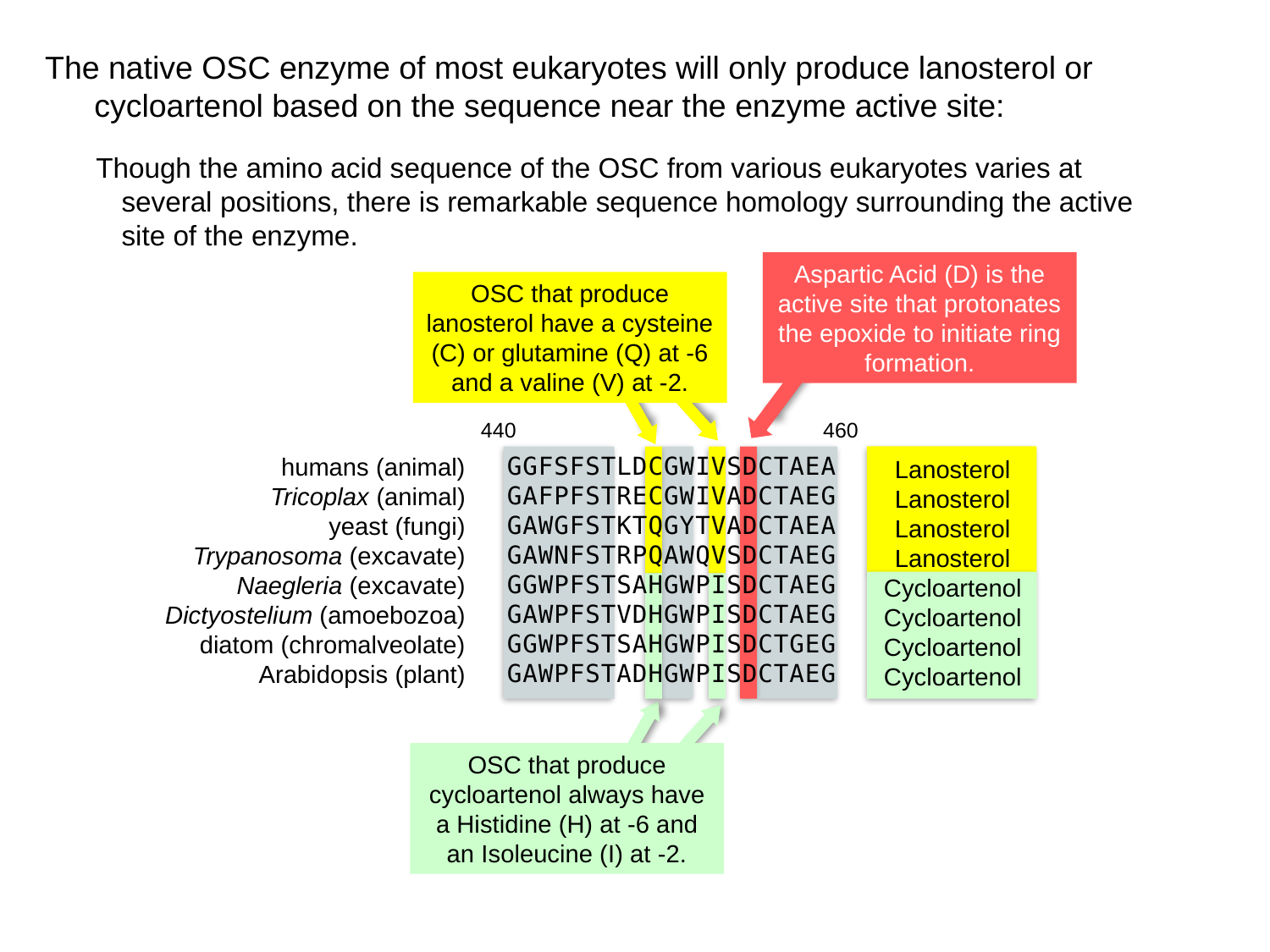

The native OSC enzyme of most eukaryotes will only produce lanosterol or cycloartenol based on the sequence near the enzyme active site:
Though the amino acid sequence of the OSC from various eukaryotes varies at several positions, there is remarkable sequence homology surrounding the active site of the enzyme.
Aspartic Acid (D) is the active site that protonates the epoxide to initiate ring formation.

OSC that produce lanosterol have a cysteine (C) or glutamine (Q) at -6 and a valine (V) at -2.

440

OSC that produce cycloartenol always have a Histidine (H) at -6 and an Isoleucine (I) at -2.
460
GGFSFSTLDCGWIVSDCTAEA
GAFPFSTRECGWIVADCTAEG
GAWGFSTKTQGYTVADCTAEA
GAWNFSTRPQAWQVSDCTAEG
GGWPFSTSAHGWPISDCTAEG
GAWPFSTVDHGWPISDCTAEG
GGWPFSTSAHGWPISDCTGEG
GAWPFSTADHGWPISDCTAEG
humans (animal)
Tricoplax (animal)
yeast (fungi)
Trypanosoma (excavate)
Naegleria (excavate)
Dictyostelium (amoebozoa)
diatom (chromalveolate)
Arabidopsis (plant)

Lanosterol
Lanosterol
Lanosterol
Lanosterol
Cycloartenol
Cycloartenol
Cycloartenol
Cycloartenol